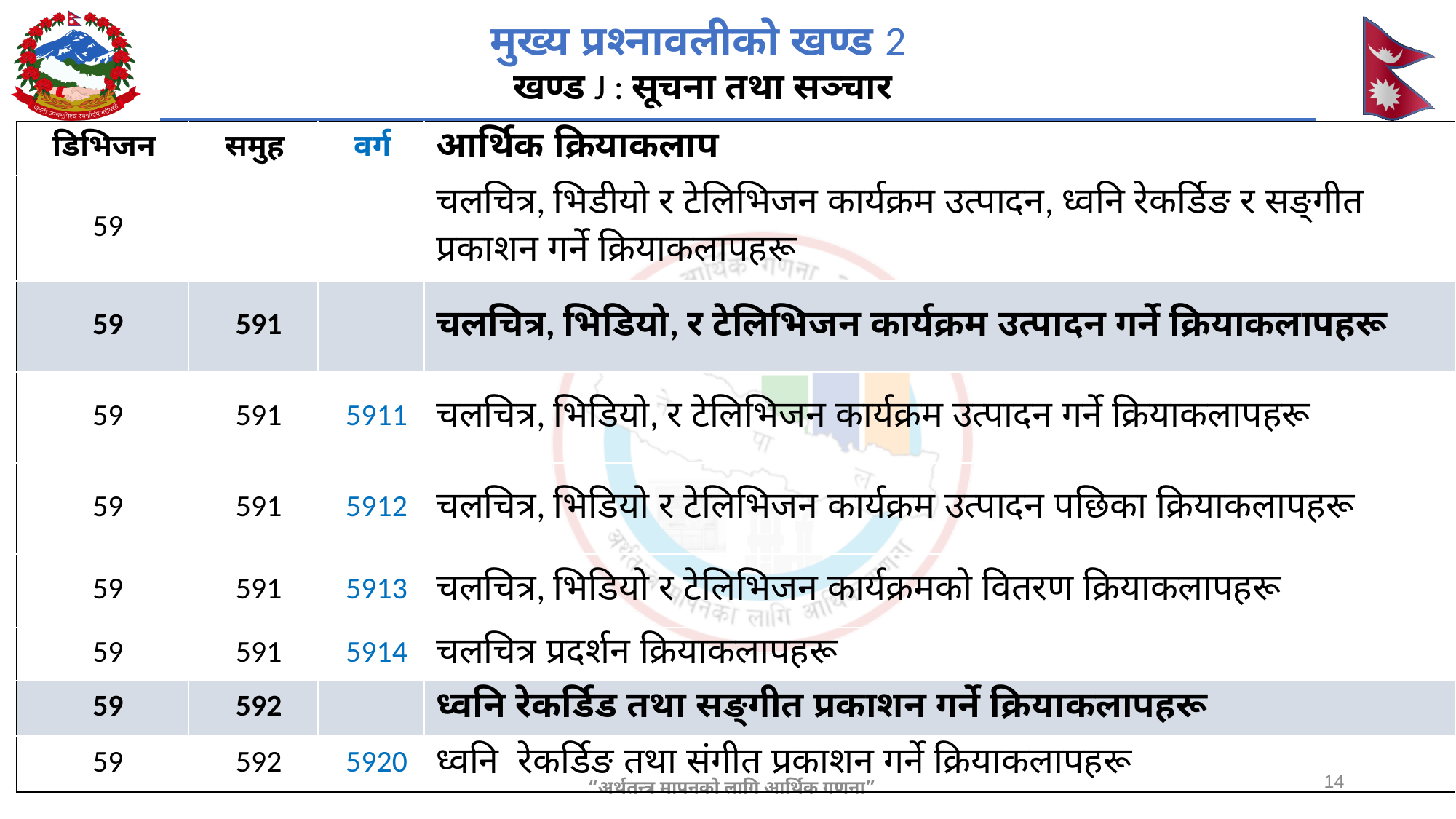

# मुख्य प्रश्नावलीको खण्ड 2 खण्ड J : सूचना तथा सञ्चार
| डिभिजन | समुह | वर्ग | आर्थिक क्रियाकलाप |
| --- | --- | --- | --- |
| 59 |  |  | चलचित्र, भिडीयो र टेलिभिजन कार्यक्रम उत्पादन, ध्वनि रेकर्डिङ र सङ्गीत प्रकाशन गर्ने क्रियाकलापहरू |
| 59 | 591 |  | चलचित्र, भिडियो, र टेलिभिजन कार्यक्रम उत्पादन गर्ने क्रियाकलापहरू |
| 59 | 591 | 5911 | चलचित्र, भिडियो, र टेलिभिजन कार्यक्रम उत्पादन गर्ने क्रियाकलापहरू |
| 59 | 591 | 5912 | चलचित्र, भिडियो र टेलिभिजन कार्यक्रम उत्पादन पछिका क्रियाकलापहरू |
| 59 | 591 | 5913 | चलचित्र, भिडियो र टेलिभिजन कार्यक्रमको वितरण क्रियाकलापहरू |
| 59 | 591 | 5914 | चलचित्र प्रदर्शन क्रियाकलापहरू |
| 59 | 592 |  | ध्वनि रेकर्डिड तथा सङ्गीत प्रकाशन गर्ने क्रियाकलापहरू |
| 59 | 592 | 5920 | ध्वनि रेकर्डिङ तथा संगीत प्रकाशन गर्ने क्रियाकलापहरू |
14
“अर्थतन्त्र मापनको लागि आर्थिक गणना”